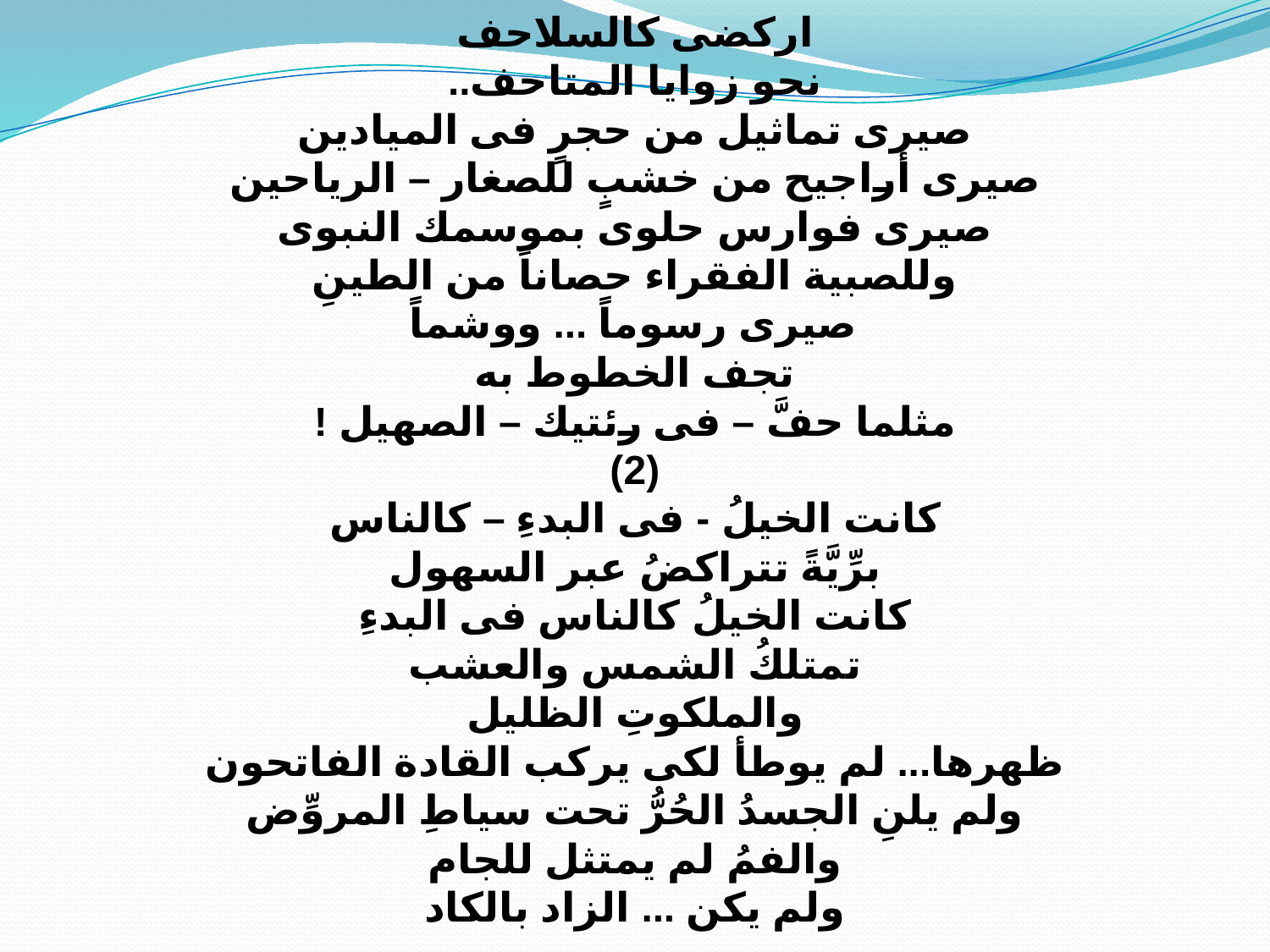

اركضى كالسلاحف
نحو زوايا المتاحف..
صيرى تماثيل من حجرٍ فى الميادين
صيرى أراجيح من خشبٍ للصغار – الرياحين
صيرى فوارس حلوى بموسمك النبوى
وللصبية الفقراء حصاناً من الطينِ
صيرى رسوماً ... ووشماً
تجف الخطوط به
مثلما حفَّ – فى رئتيك – الصهيل !
(2)
كانت الخيلُ - فى البدءِ – كالناس
برِّيَّةً تتراكضُ عبر السهول
كانت الخيلُ كالناس فى البدءِ
تمتلكُ الشمس والعشب
والملكوتِ الظليل
ظهرها... لم يوطأ لكى يركب القادة الفاتحون
ولم يلنِ الجسدُ الحُرُّ تحت سياطِ المروِّض
والفمُ لم يمتثل للجام
ولم يكن ... الزاد بالكاد